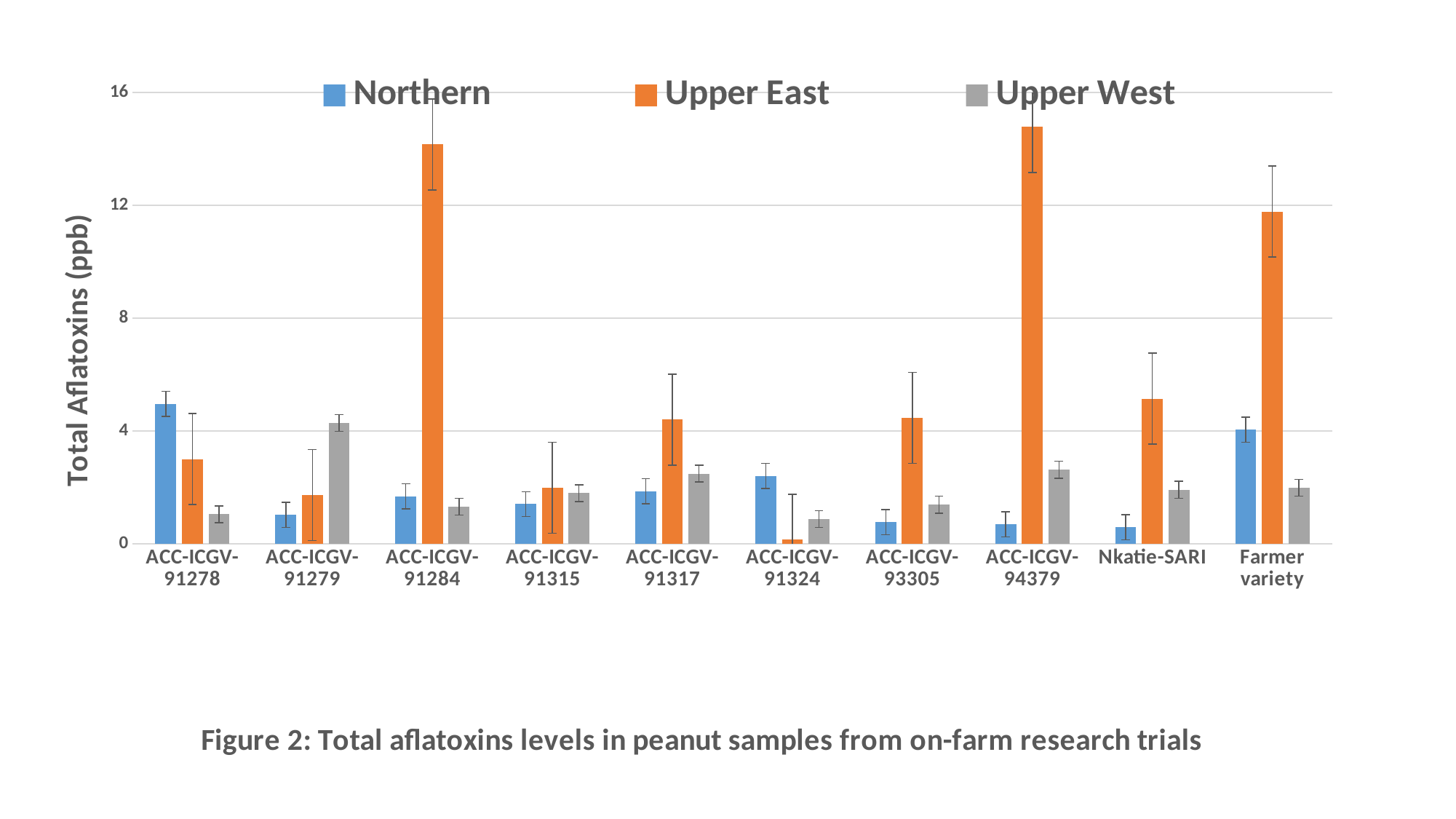

### Chart: Figure 2: Total aflatoxins levels in peanut samples from on-farm research trials

| Category | Northern  | Upper East | Upper West |
|---|---|---|---|
| ACC-ICGV-91278 | 4.96 | 3.0 | 1.04 |
| ACC-ICGV-91279 | 1.02 | 1.72 | 4.28 |
| ACC-ICGV-91284 | 1.68 | 14.16 | 1.31 |
| ACC-ICGV-91315 | 1.4 | 1.98 | 1.79 |
| ACC-ICGV-91317 | 1.86 | 4.4 | 2.48 |
| ACC-ICGV-91324 | 2.4 | 0.14 | 0.87 |
| ACC-ICGV-93305 | 0.76 | 4.46 | 1.38 |
| ACC-ICGV-94379 | 0.68 | 14.78 | 2.62 |
| Nkatie-SARI | 0.58 | 5.14 | 1.91 |
| Farmer variety | 4.04 | 11.78 | 1.98 |